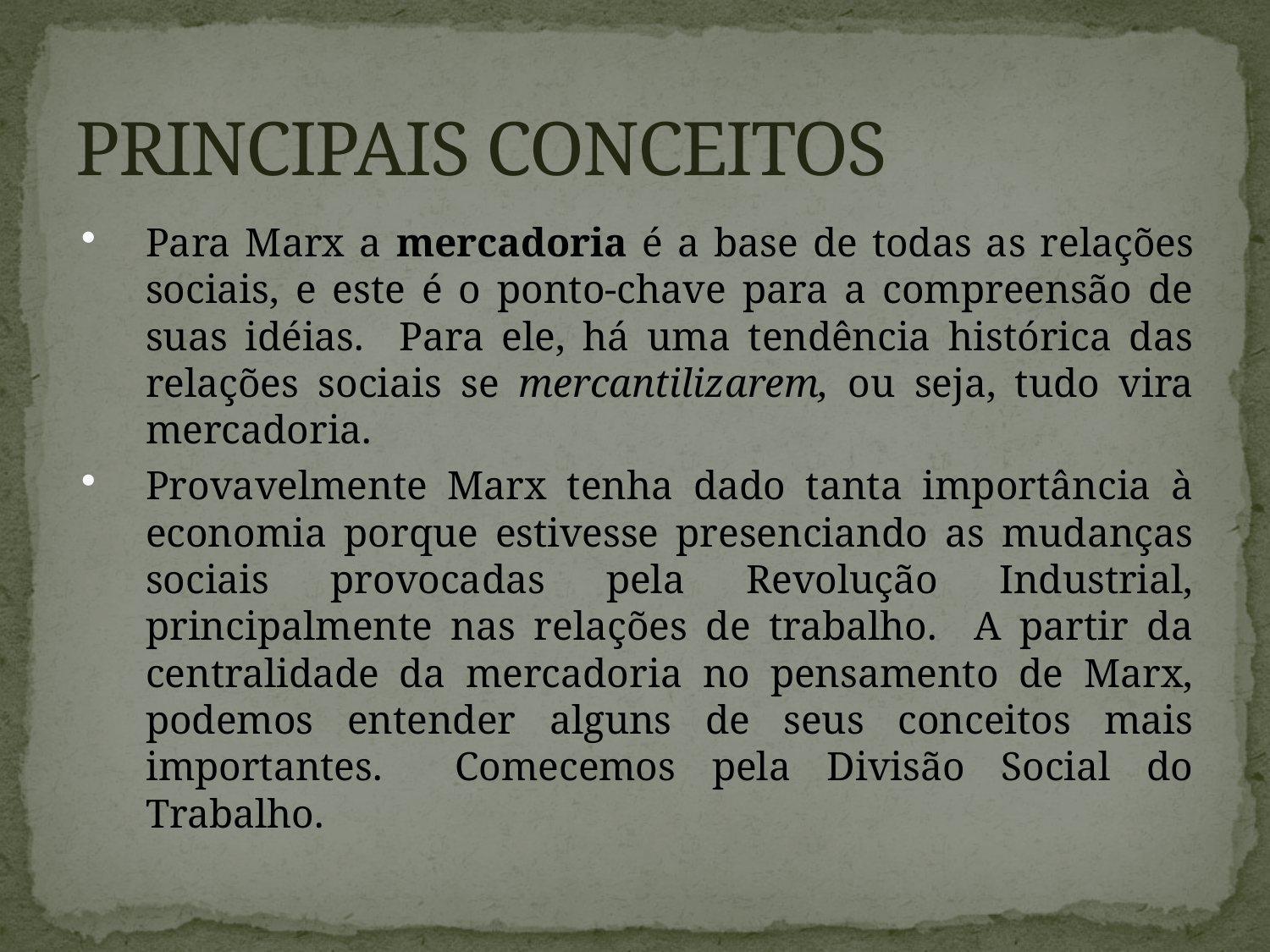

# PRINCIPAIS CONCEITOS
Para Marx a mercadoria é a base de todas as relações sociais, e este é o ponto-chave para a compreensão de suas idéias.  Para ele, há uma tendência histórica das relações sociais se mercantilizarem, ou seja, tudo vira mercadoria.
Provavelmente Marx tenha dado tanta importância à economia porque estivesse presenciando as mudanças sociais provocadas pela Revolução Industrial, principalmente nas relações de trabalho.  A partir da centralidade da mercadoria no pensamento de Marx, podemos entender alguns de seus conceitos mais importantes.  Comecemos pela Divisão Social do Trabalho.